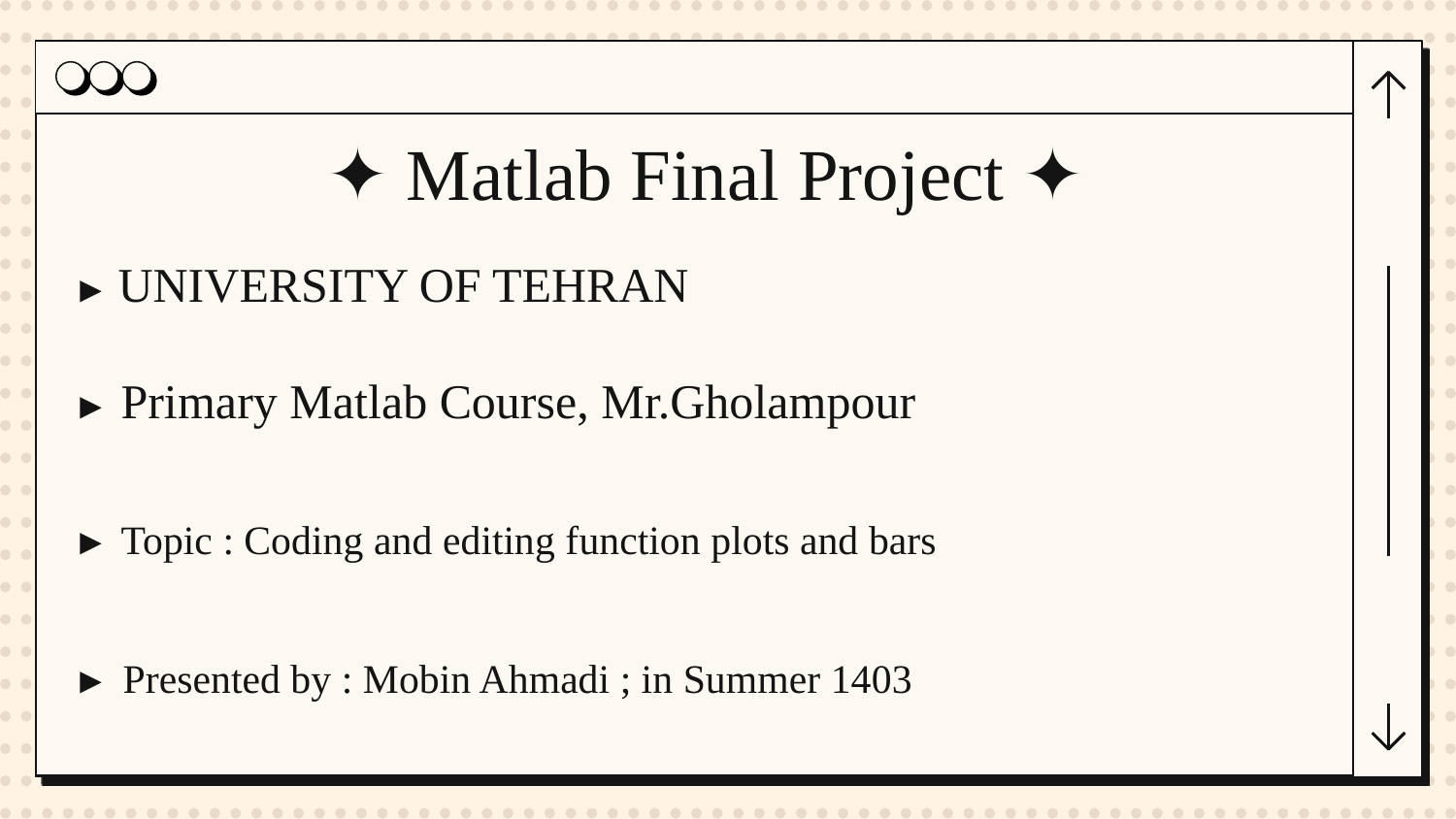

✦ Matlab Final Project ✦

► UNIVERSITY OF TEHRAN

► Primary Matlab Course, Mr.Gholampour

► Topic : Coding and editing function plots and bars

► Presented by : Mobin Ahmadi ; in Summer 1403

#